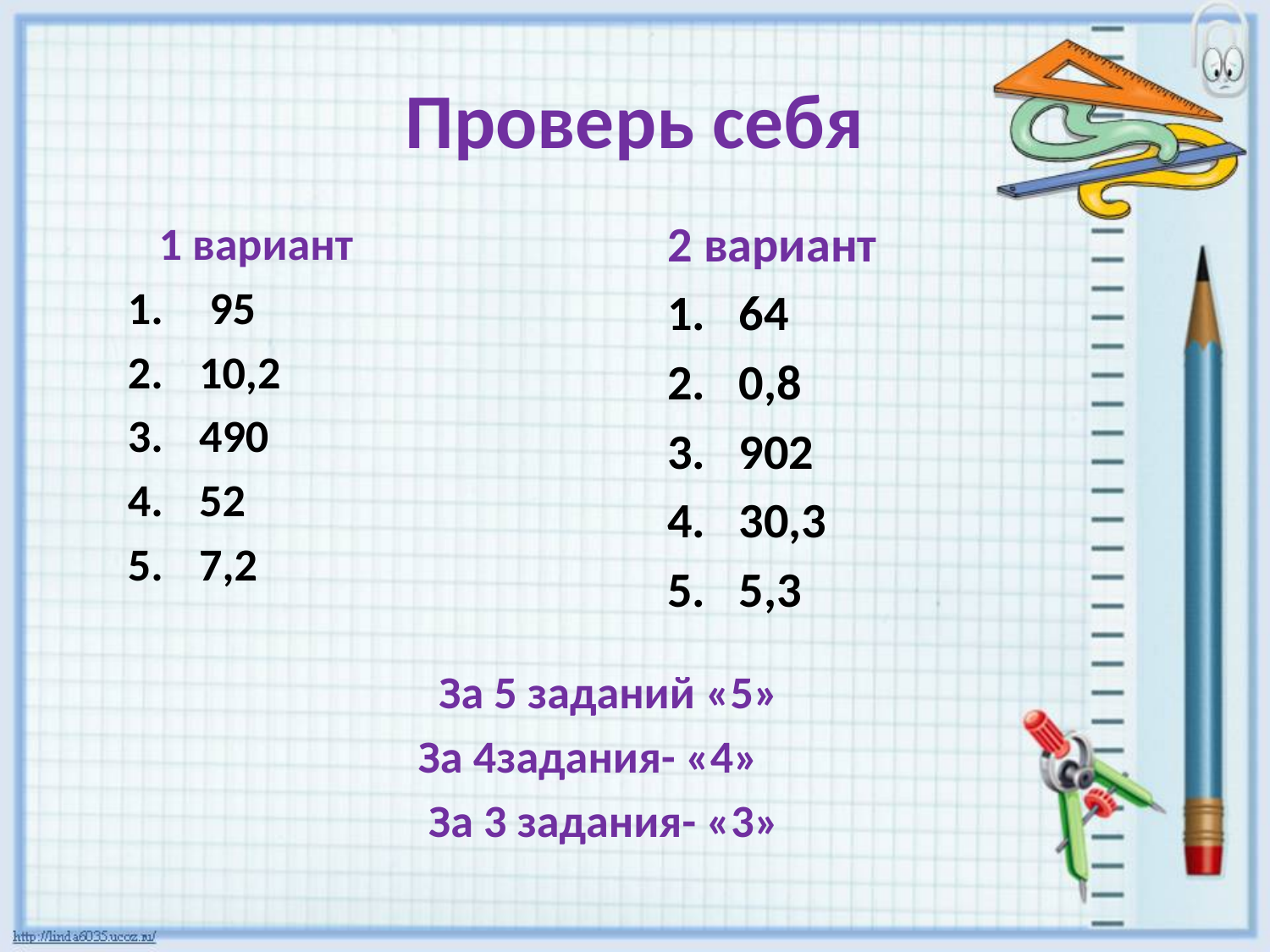

# Проверь себя
2 вариант
64
0,8
902
30,3
5,3
   1 вариант
 95
10,2
490
52
7,2

                              За 5 заданий «5»
                            За 4задания- «4»
                             За 3 задания- «3»